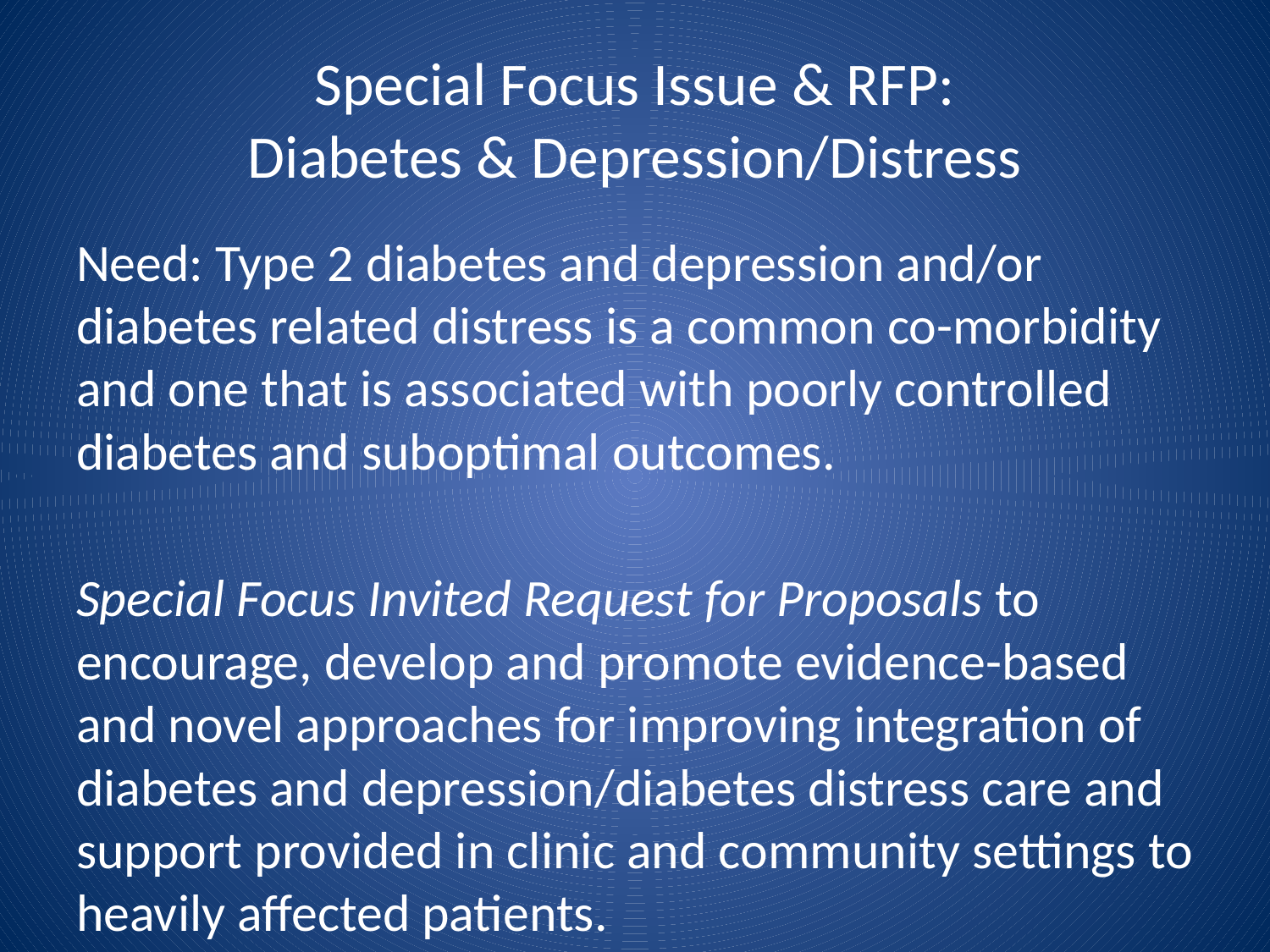

# Special Focus Issue & RFP: Diabetes & Depression/Distress
Need: Type 2 diabetes and depression and/or diabetes related distress is a common co-morbidity and one that is associated with poorly controlled diabetes and suboptimal outcomes.

Special Focus Invited Request for Proposals to encourage, develop and promote evidence-based and novel approaches for improving integration of diabetes and depression/diabetes distress care and support provided in clinic and community settings to heavily affected patients.